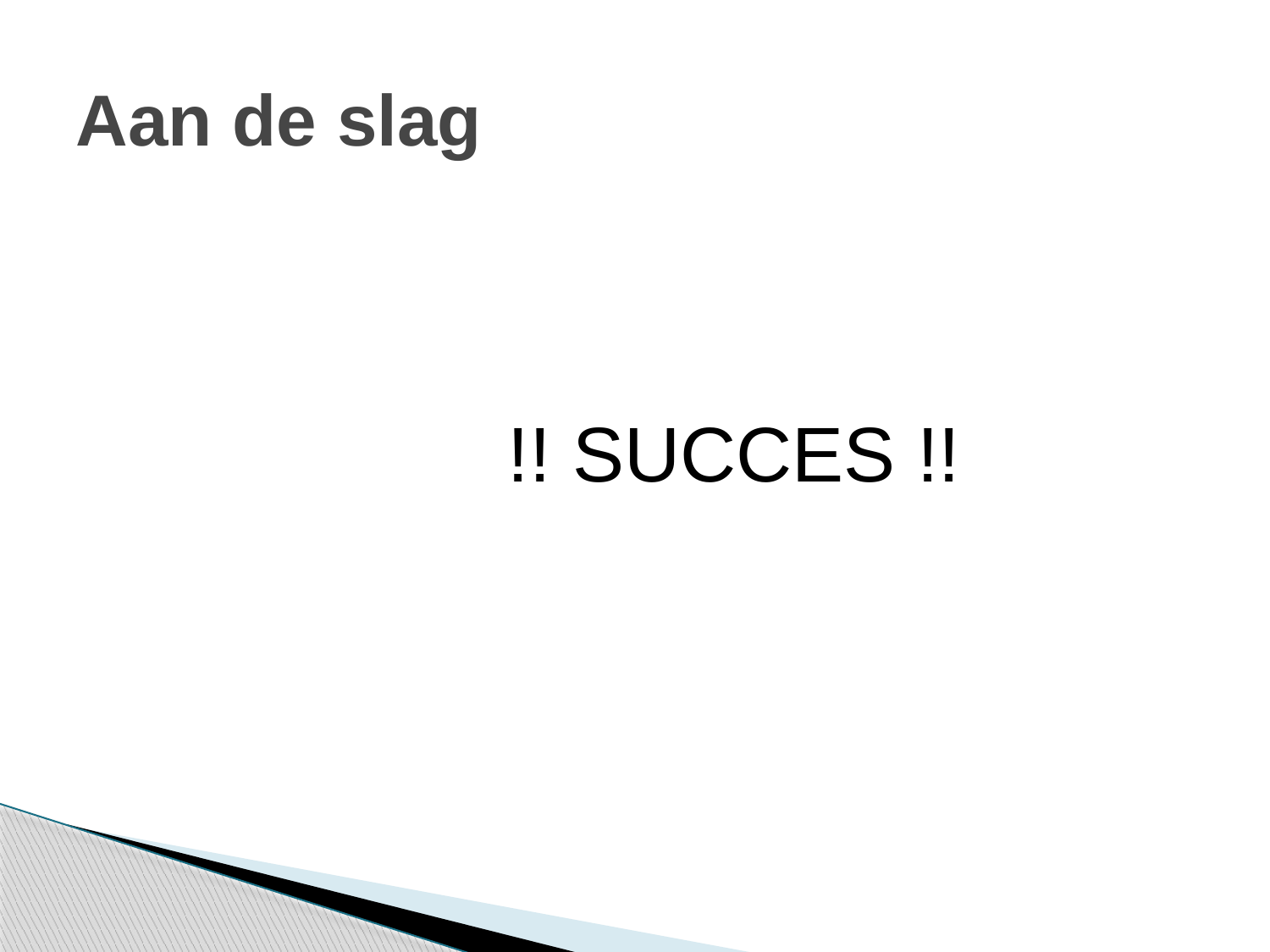

# Aan de slag

				!! SUCCES !!